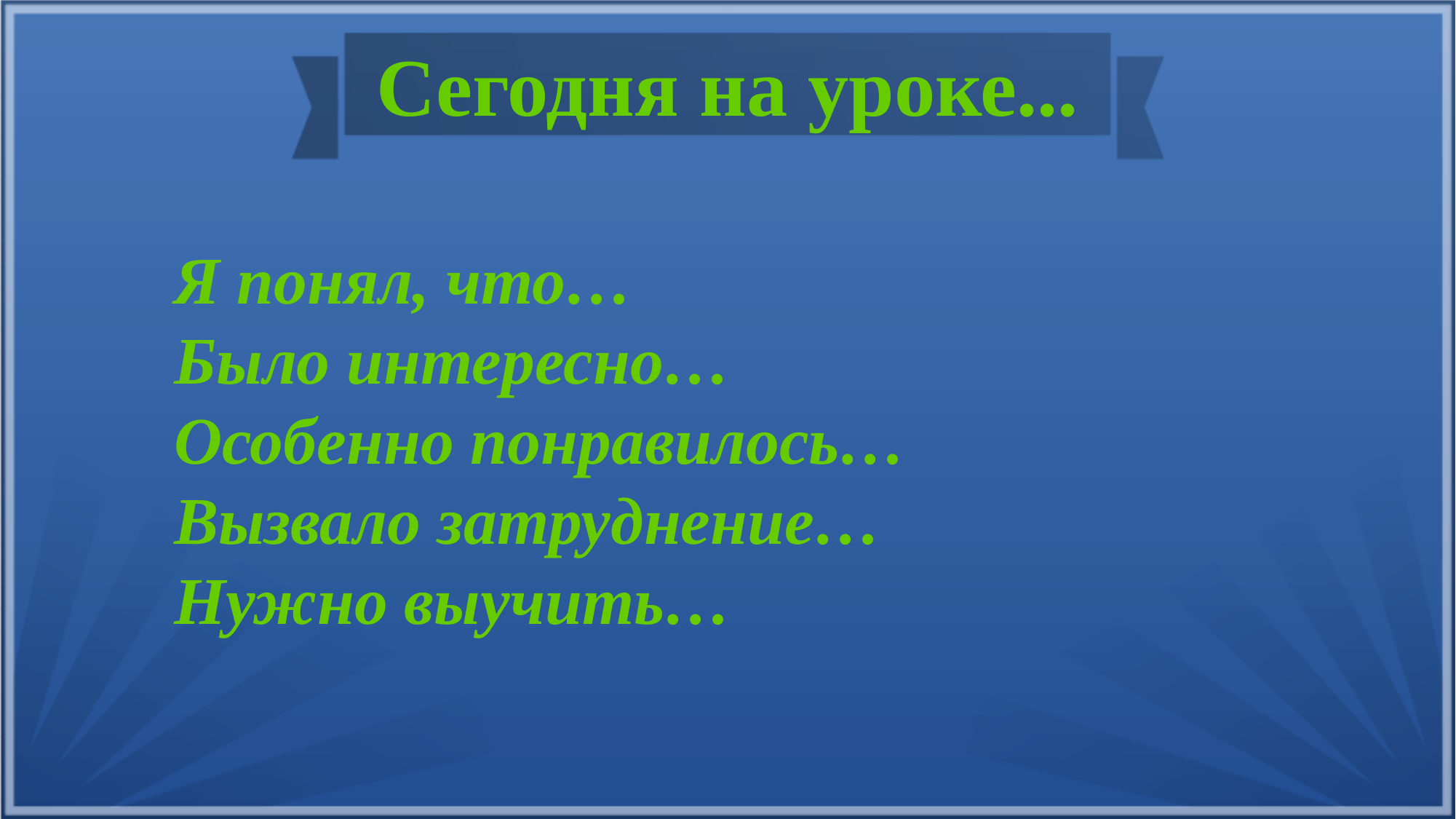

Сегодня на уроке...
Я понял, что…
Было интересно…
Особенно понравилось…
Вызвало затруднение…
Нужно выучить…